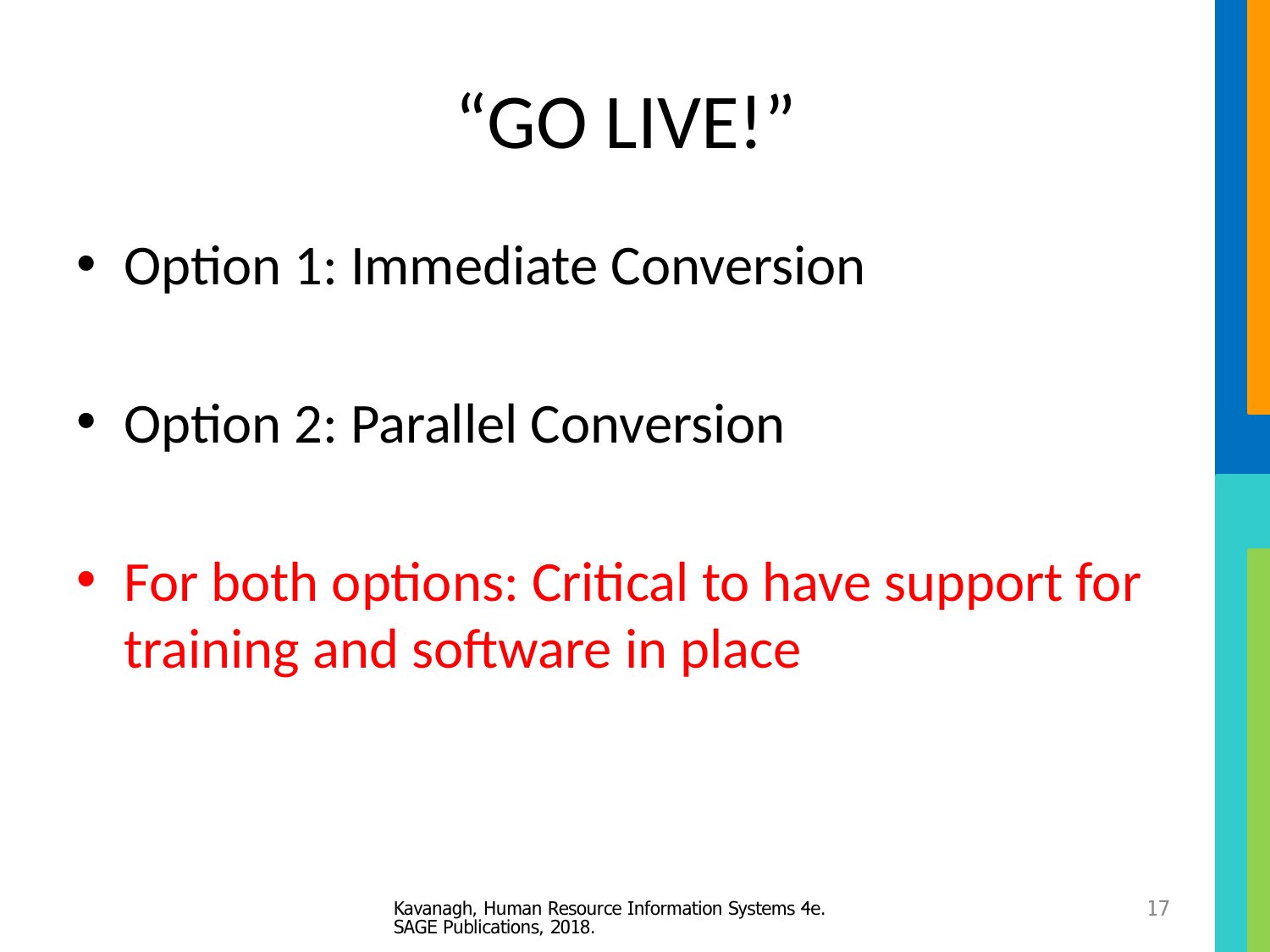

# “GO LIVE!”
Option 1: Immediate Conversion

Option 2: Parallel Conversion

For both options: Critical to have support for training and software in place
Kavanagh, Human Resource Information Systems 4e. SAGE Publications, 2018.
17